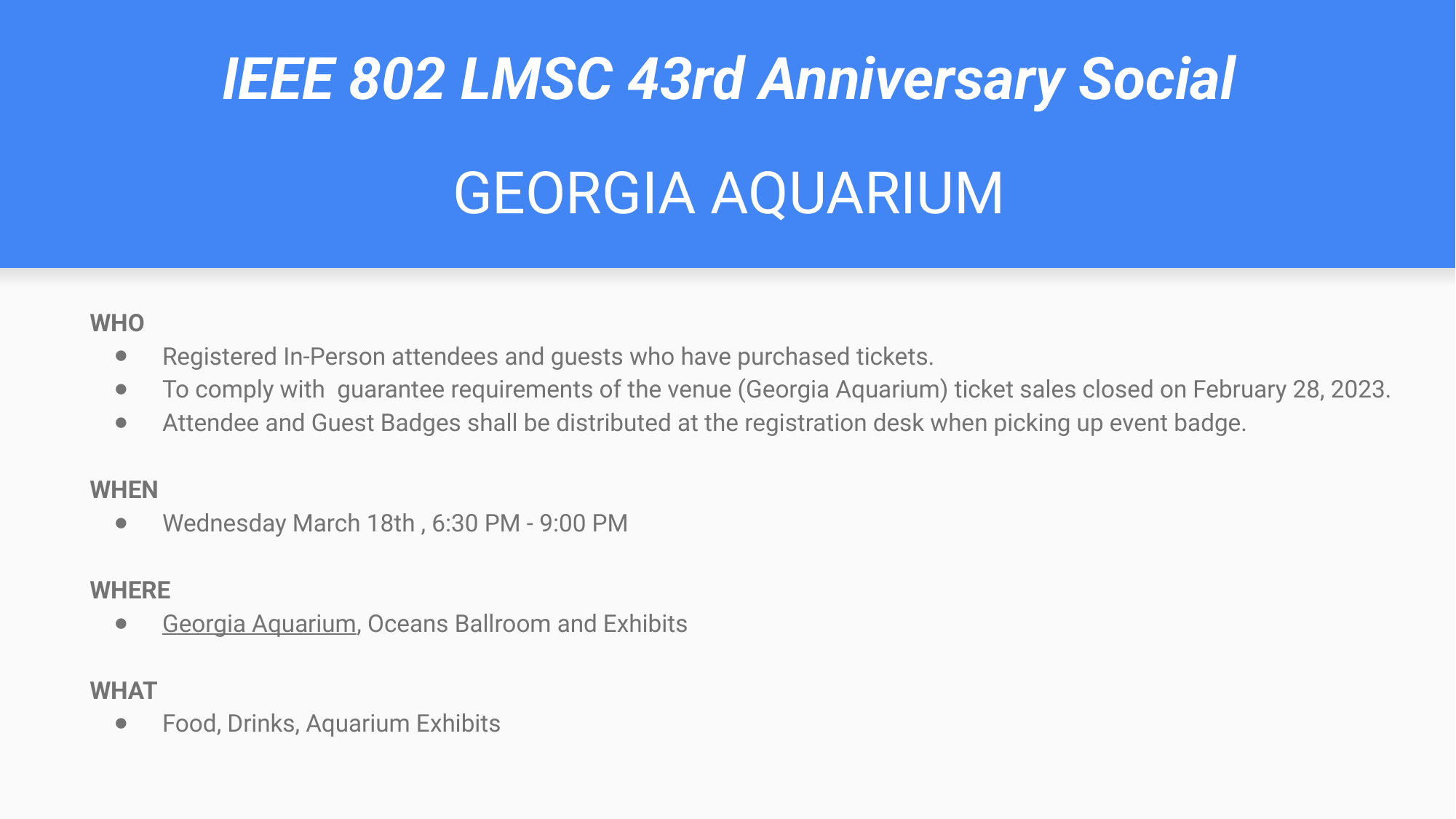

# IEEE 802 LMSC 43rd Anniversary Social

GEORGIA AQUARIUM
WHO
Registered In-Person attendees and guests who have purchased tickets.
To comply with  guarantee requirements of the venue (Georgia Aquarium) ticket sales closed on February 28, 2023.
Attendee and Guest Badges shall be distributed at the registration desk when picking up event badge.

WHEN
Wednesday March 18th , 6:30 PM - 9:00 PM

WHERE
Georgia Aquarium, Oceans Ballroom and Exhibits

WHAT
Food, Drinks, Aquarium Exhibits